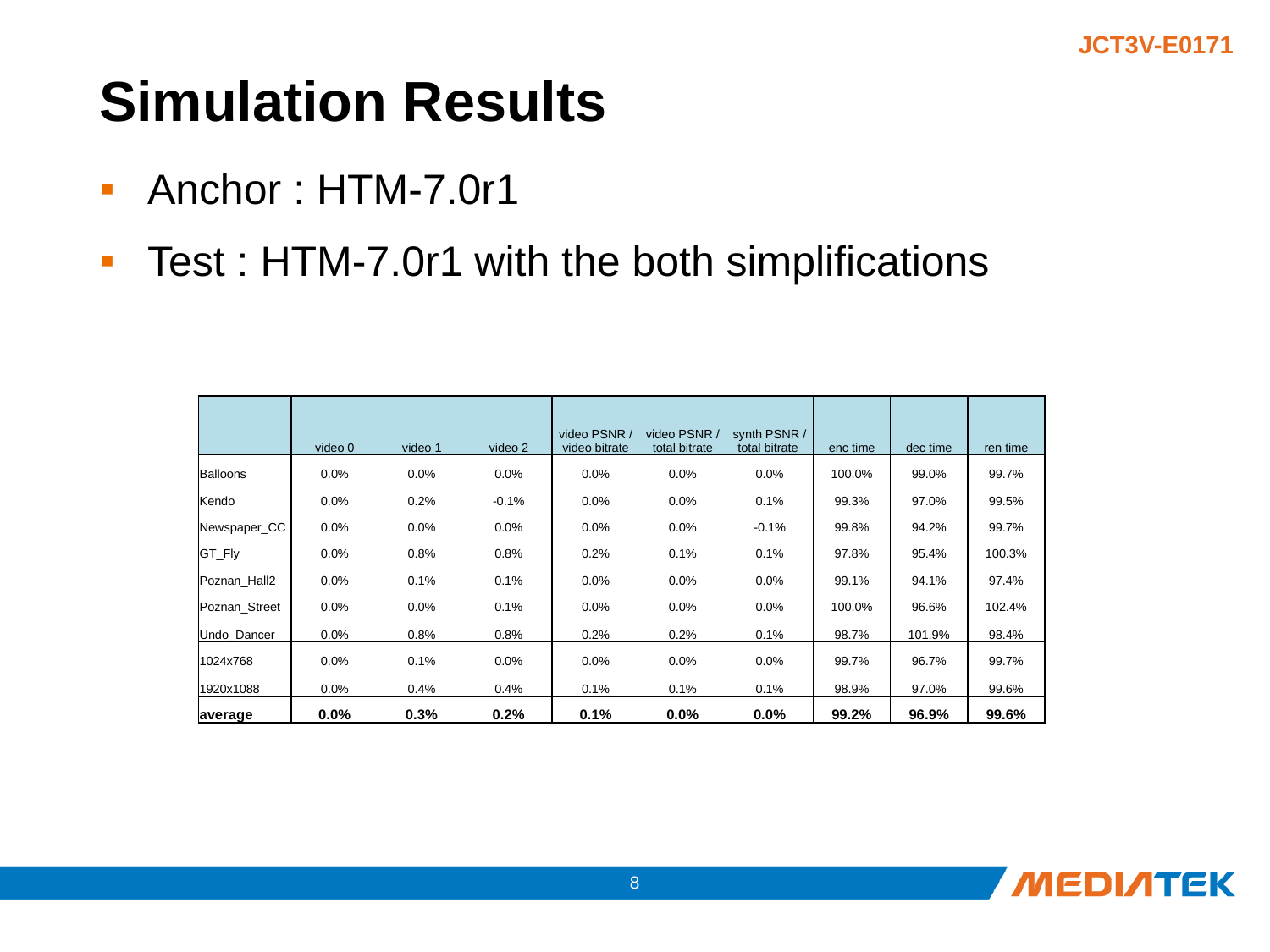

# Simulation Results
Anchor : HTM-7.0r1
Test : HTM-7.0r1 with the both simplifications

|  | video 0 | video 1 | video 2 | video PSNR / video bitrate | video PSNR / total bitrate | synth PSNR / total bitrate | enc time | dec time | ren time |
| --- | --- | --- | --- | --- | --- | --- | --- | --- | --- |
| Balloons | 0.0% | 0.0% | 0.0% | 0.0% | 0.0% | 0.0% | 100.0% | 99.0% | 99.7% |
| Kendo | 0.0% | 0.2% | -0.1% | 0.0% | 0.0% | 0.1% | 99.3% | 97.0% | 99.5% |
| Newspaper\_CC | 0.0% | 0.0% | 0.0% | 0.0% | 0.0% | -0.1% | 99.8% | 94.2% | 99.7% |
| GT\_Fly | 0.0% | 0.8% | 0.8% | 0.2% | 0.1% | 0.1% | 97.8% | 95.4% | 100.3% |
| Poznan\_Hall2 | 0.0% | 0.1% | 0.1% | 0.0% | 0.0% | 0.0% | 99.1% | 94.1% | 97.4% |
| Poznan\_Street | 0.0% | 0.0% | 0.1% | 0.0% | 0.0% | 0.0% | 100.0% | 96.6% | 102.4% |
| Undo\_Dancer | 0.0% | 0.8% | 0.8% | 0.2% | 0.2% | 0.1% | 98.7% | 101.9% | 98.4% |
| 1024x768 | 0.0% | 0.1% | 0.0% | 0.0% | 0.0% | 0.0% | 99.7% | 96.7% | 99.7% |
| 1920x1088 | 0.0% | 0.4% | 0.4% | 0.1% | 0.1% | 0.1% | 98.9% | 97.0% | 99.6% |
| average | 0.0% | 0.3% | 0.2% | 0.1% | 0.0% | 0.0% | 99.2% | 96.9% | 99.6% |
8